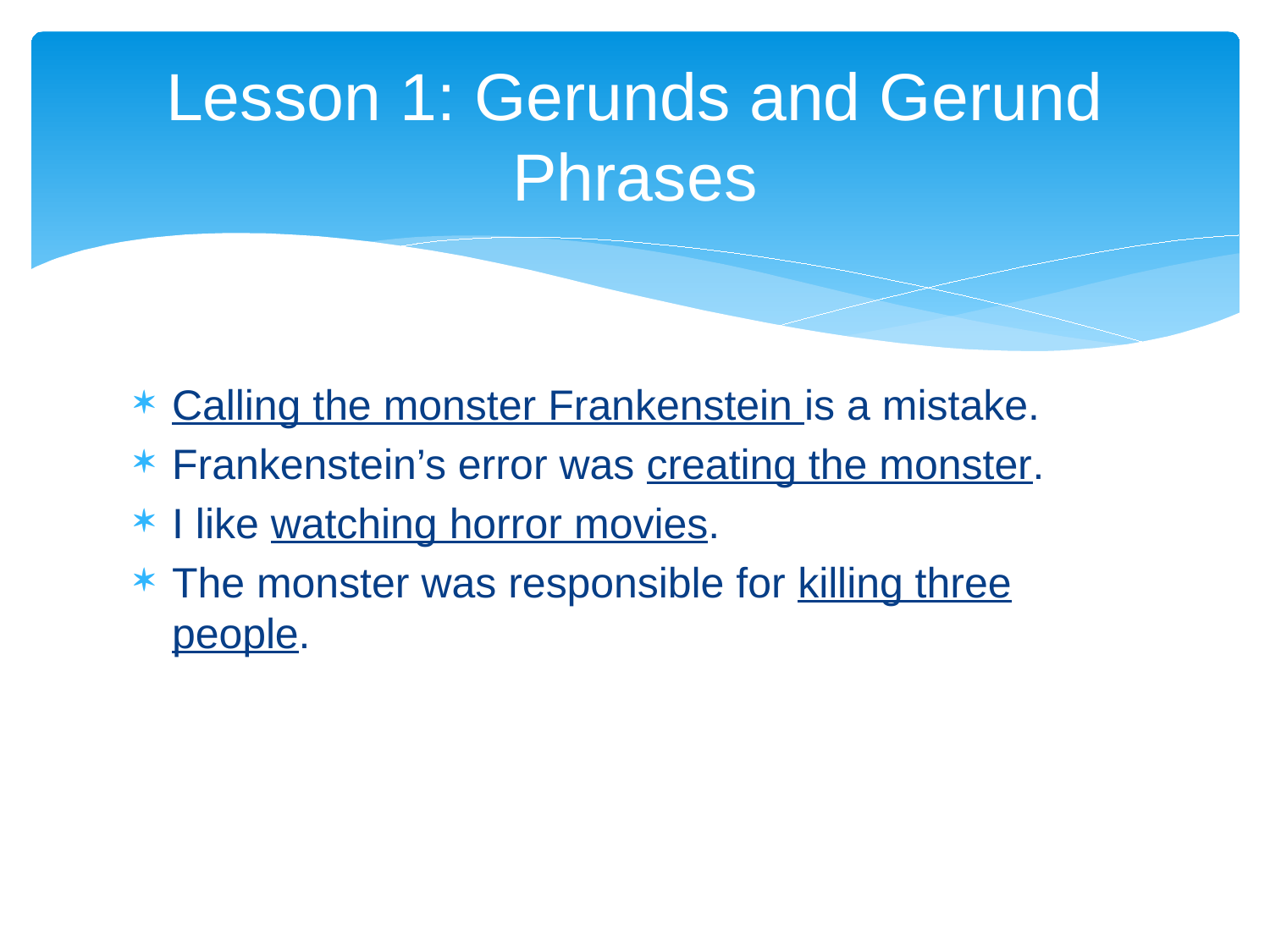

# Lesson 1: Gerunds and Gerund Phrases
Calling the monster Frankenstein is a mistake.
Frankenstein’s error was creating the monster.
I like watching horror movies.
The monster was responsible for killing three people.